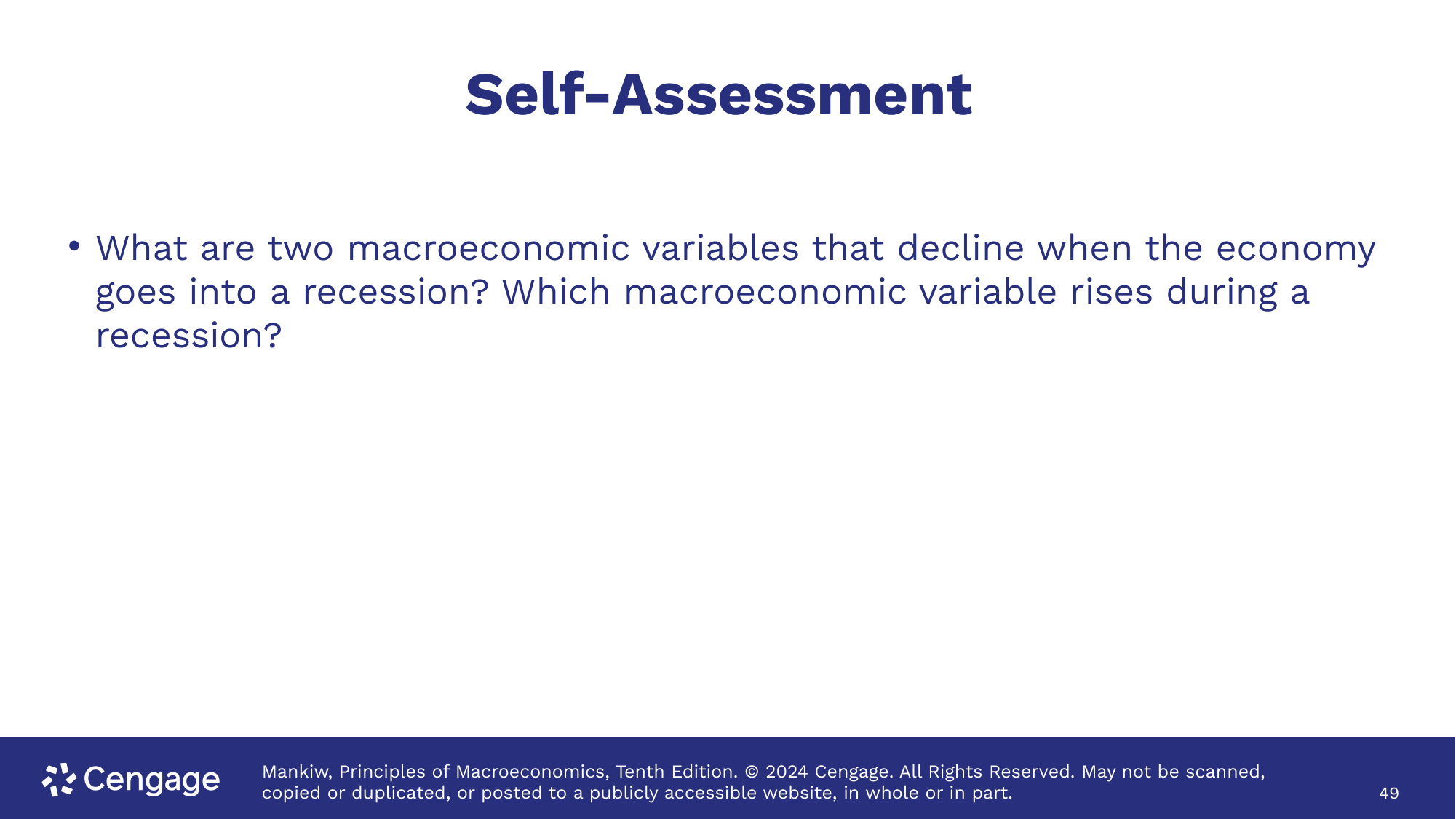

# Self-Assessment
What are two macroeconomic variables that decline when the economy goes into a recession? Which macroeconomic variable rises during a recession?